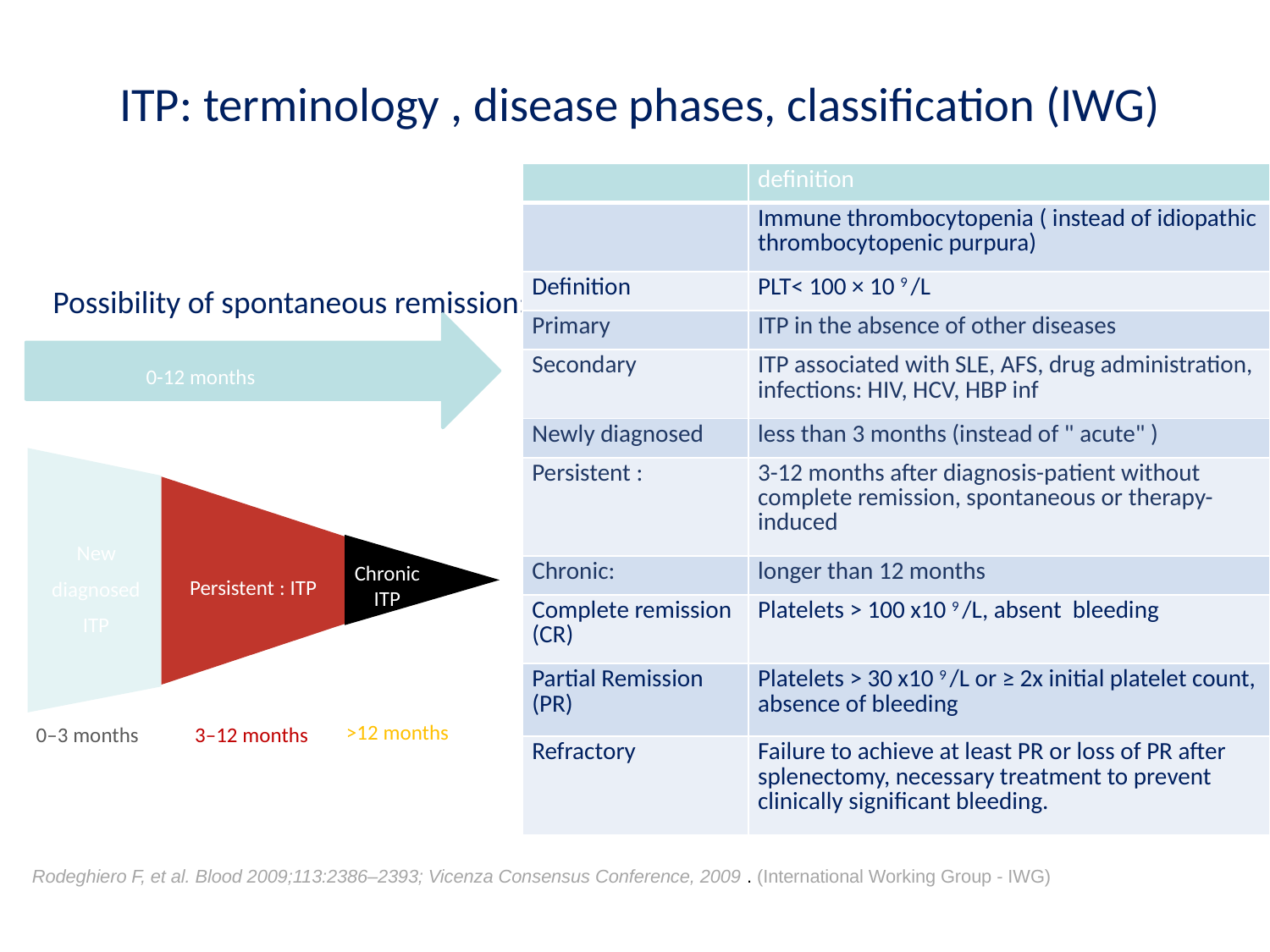

# ITP: terminology , disease phases, classification (IWG)
|  | definition |
| --- | --- |
|  | Immune thrombocytopenia ( instead of idiopathic thrombocytopenic purpura) |
| Definition | PLT< 100 × 10 9 /L |
| Primary | ITP in the absence of other diseases |
| Secondary | ITP associated with SLE, AFS, drug administration, infections: HIV, HCV, HBP inf |
| Newly diagnosed | less than 3 months (instead of " acute" ) |
| Persistent : | 3-12 months after diagnosis-patient without complete remission, spontaneous or therapy-induced |
| Chronic: | longer than 12 months |
| Complete remission (CR) | Platelets > 100 x10 9 /L, absent bleeding |
| Partial Remission (PR) | Platelets > 30 x10 9 /L or ≥ 2x initial platelet count, absence of bleeding |
| Refractory | Failure to achieve at least PR or loss of PR after splenectomy, necessary treatment to prevent clinically significant bleeding. |
Possibility of spontaneous remission:

0-12 months

New
diagnosed
ITP
Chronic ITP
Persistent : ITP
>12 months
0–3 months
3–12 months
Rodeghiero F, et al. Blood 2009;113:2386–2393; Vicenza Consensus Conference, 2009 . (International Working Group - IWG)